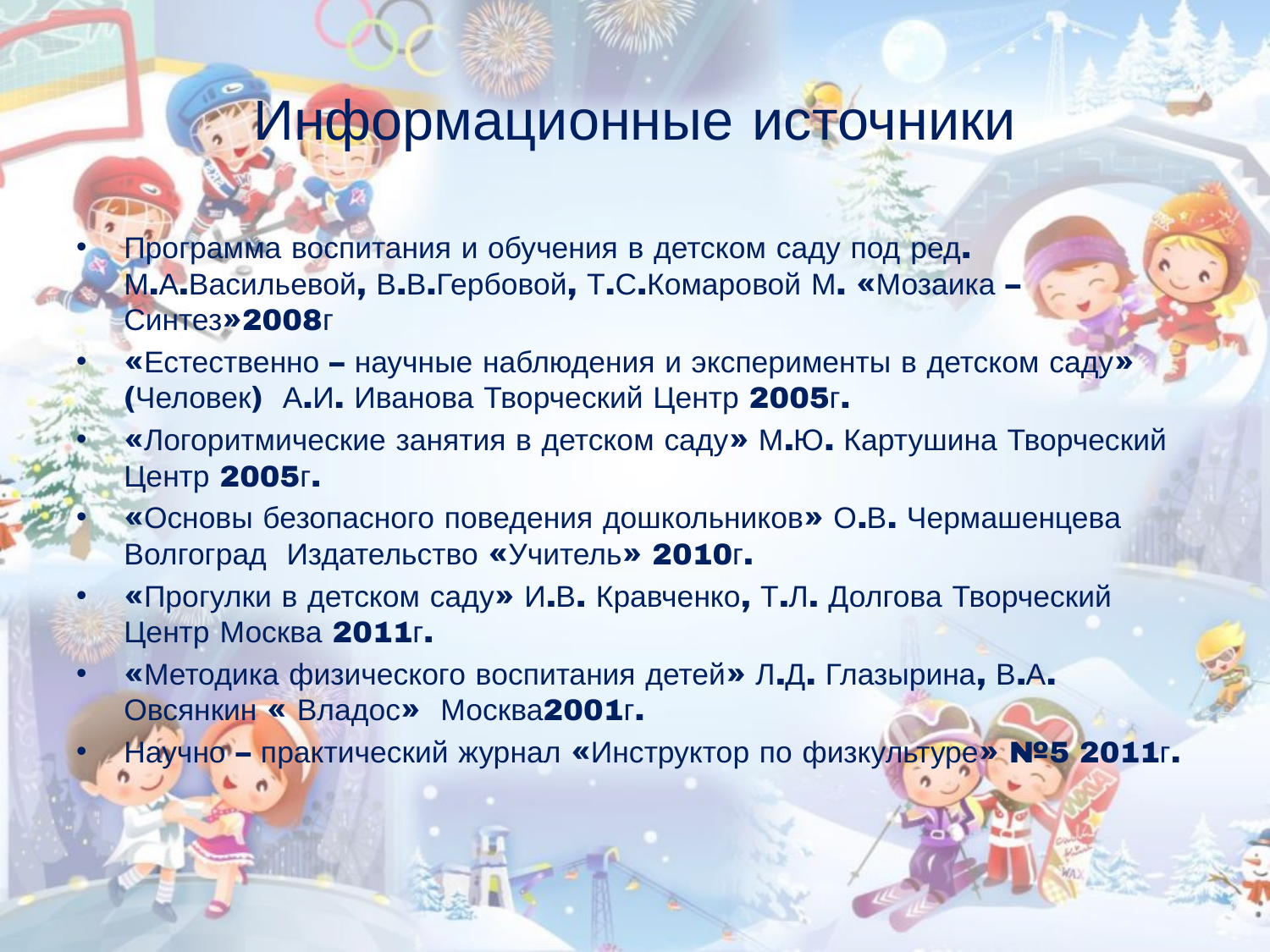

# Информационные источники
Программа воспитания и обучения в детском саду под ред. М.А.Васильевой, В.В.Гербовой, Т.С.Комаровой М. «Мозаика – Синтез»2008г
«Естественно – научные наблюдения и эксперименты в детском саду» (Человек)  А.И. Иванова Творческий Центр 2005г.
«Логоритмические занятия в детском саду» М.Ю. Картушина Творческий Центр 2005г.
«Основы безопасного поведения дошкольников» О.В. Чермашенцева Волгоград  Издательство «Учитель» 2010г.
«Прогулки в детском саду» И.В. Кравченко, Т.Л. Долгова Творческий Центр Москва 2011г.
«Методика физического воспитания детей» Л.Д. Глазырина, В.А. Овсянкин « Владос»  Москва2001г.
Научно – практический журнал «Инструктор по физкультуре» №5 2011г.